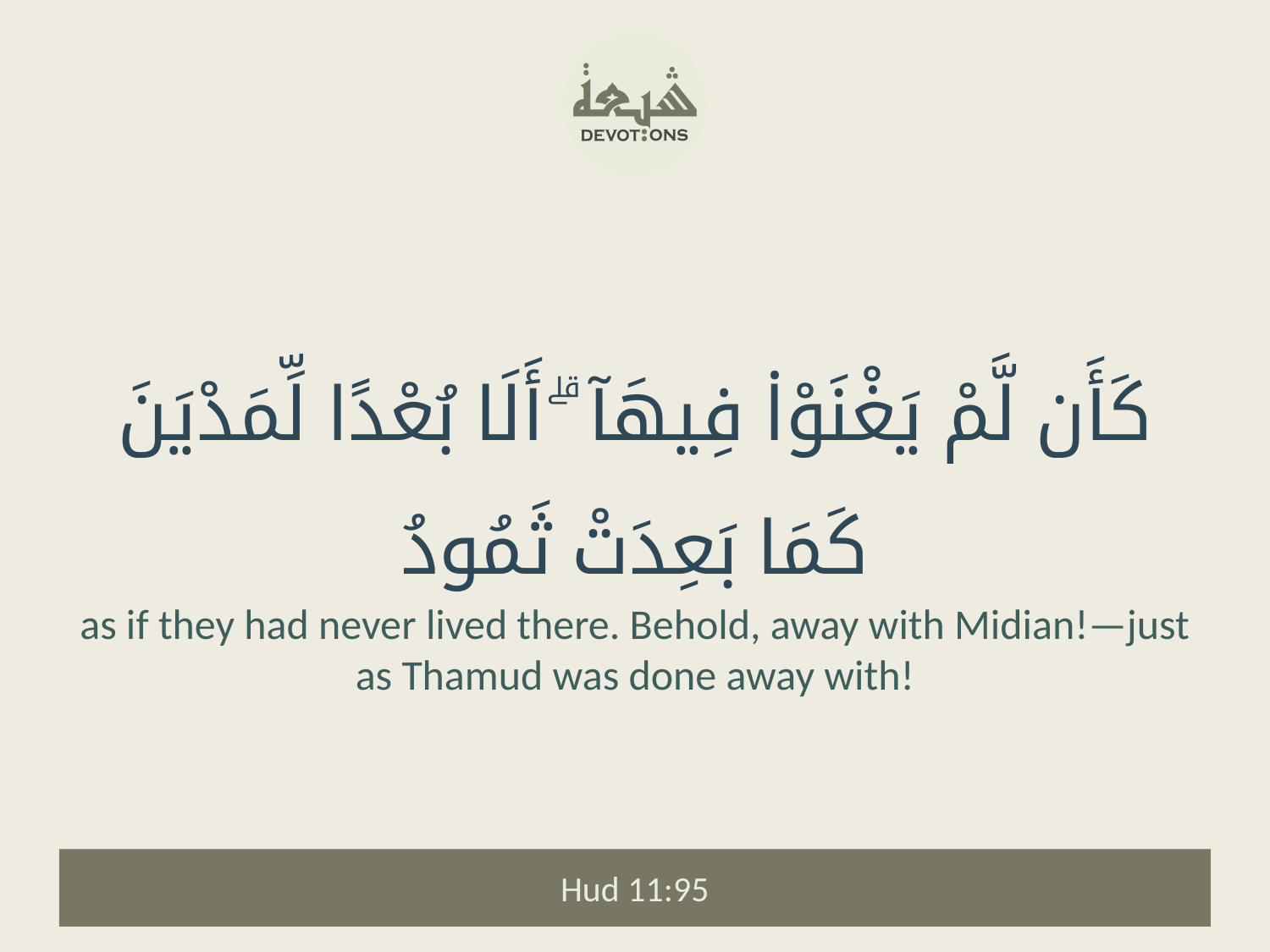

كَأَن لَّمْ يَغْنَوْا۟ فِيهَآ ۗ أَلَا بُعْدًا لِّمَدْيَنَ كَمَا بَعِدَتْ ثَمُودُ
as if they had never lived there. Behold, away with Midian!—just as Thamud was done away with!
Hud 11:95